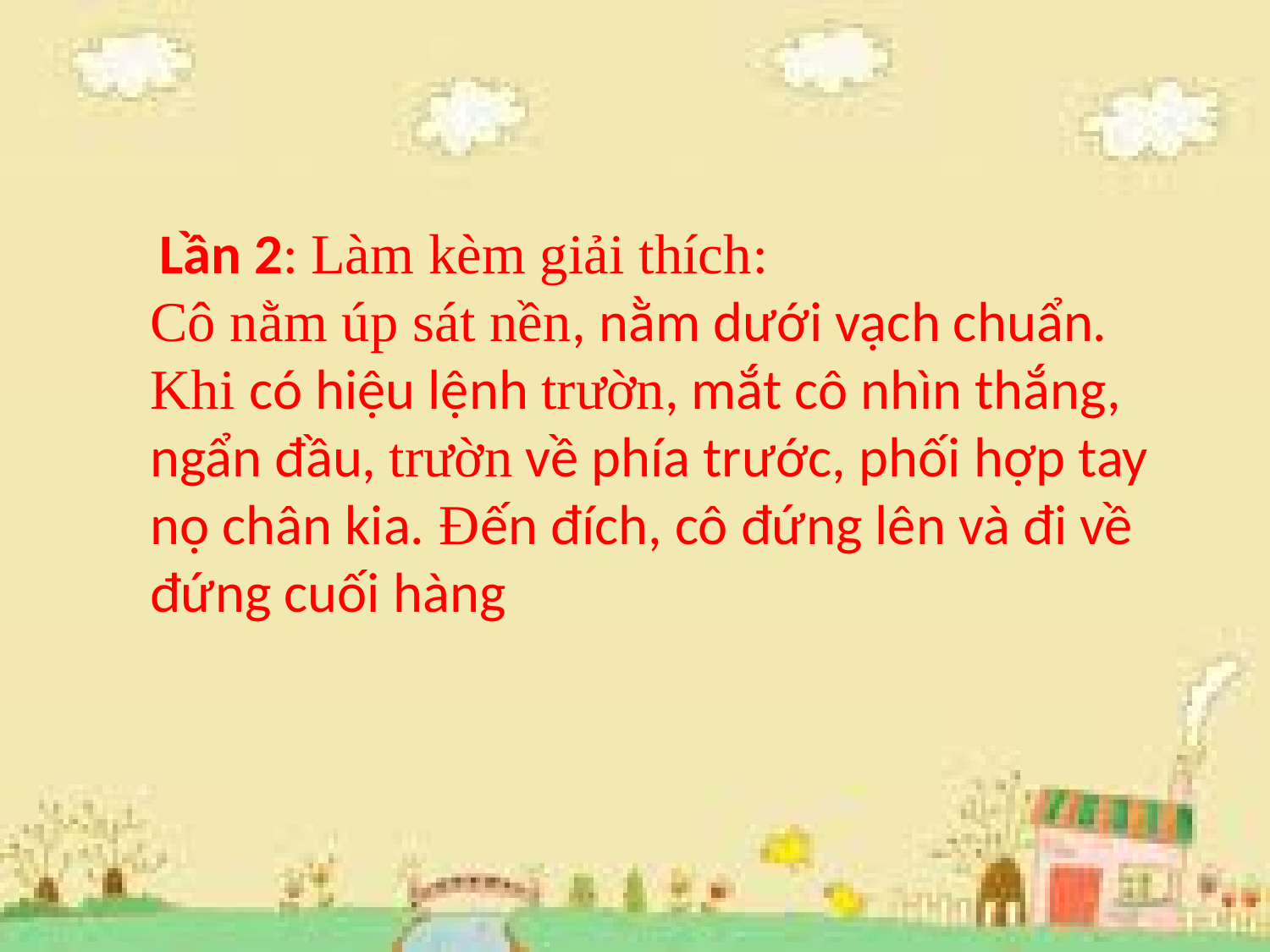

Lần 2: Làm kèm giải thích:
Cô nằm úp sát nền, nằm dưới vạch chuẩn. Khi có hiệu lệnh trườn, mắt cô nhìn thắng, ngẩn đầu, trườn về phía trước, phối hợp tay nọ chân kia. Đến đích, cô đứng lên và đi về đứng cuối hàng